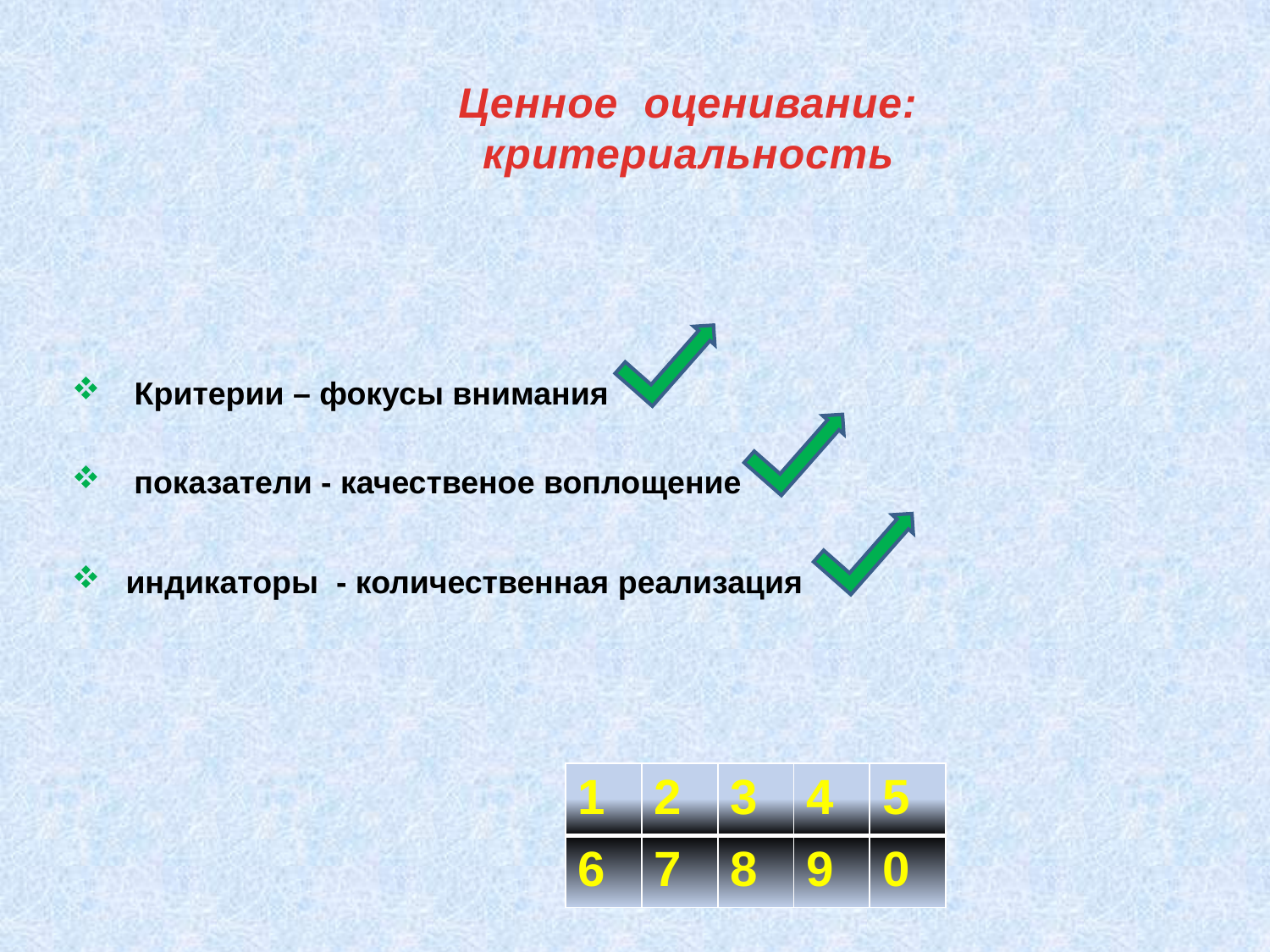

Ценное  оценивание:
критериальность

Критерии – фокусы внимания

 показатели - качественое воплощение

индикаторы  - количественная реализация
| 1 | 2 | 3 | 4 | 5 |
| --- | --- | --- | --- | --- |
| 6 | 7 | 8 | 9 | 0 |